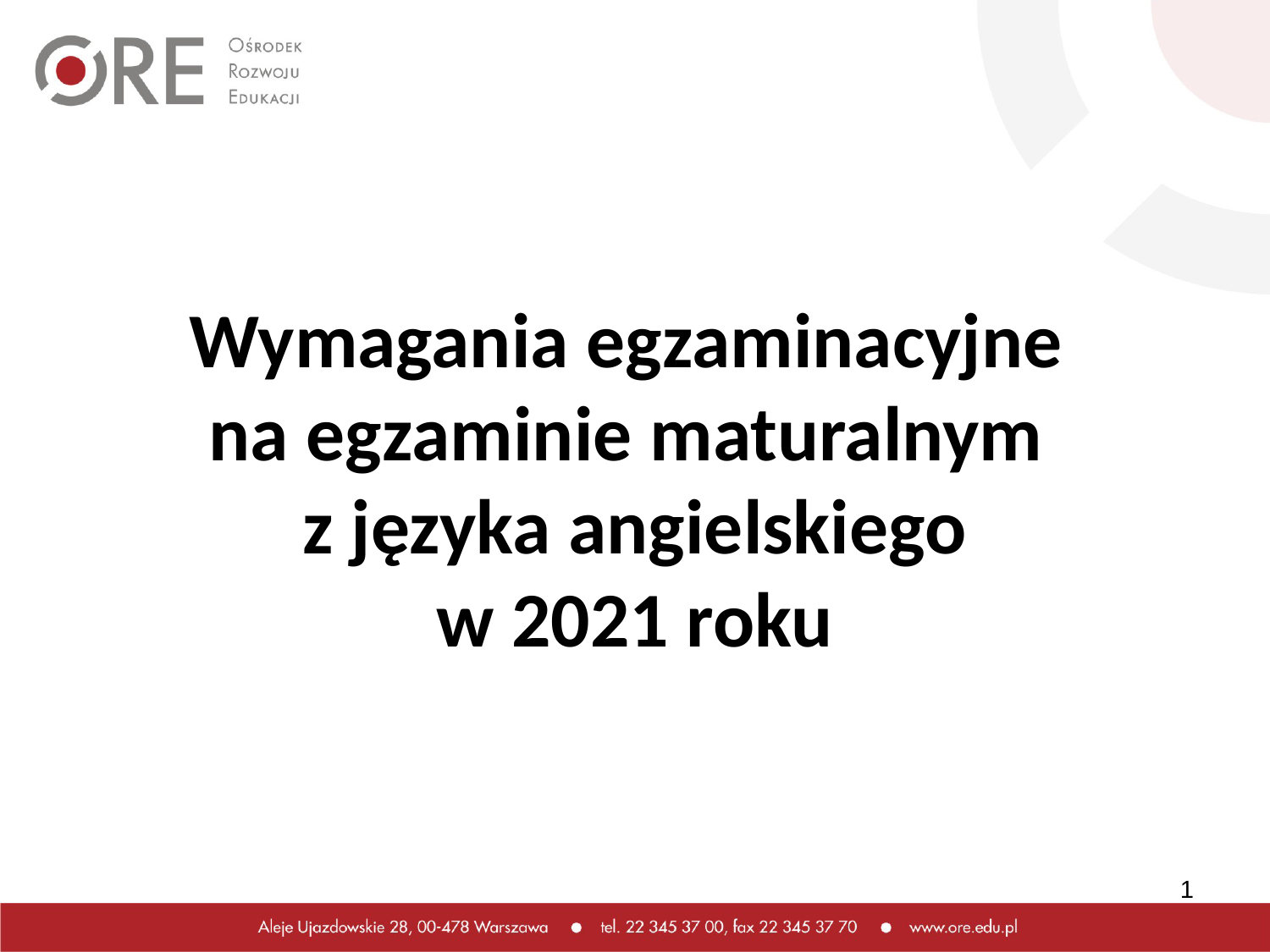

Wymagania egzaminacyjne
na egzaminie maturalnym
z języka angielskiego
w 2021 roku
1